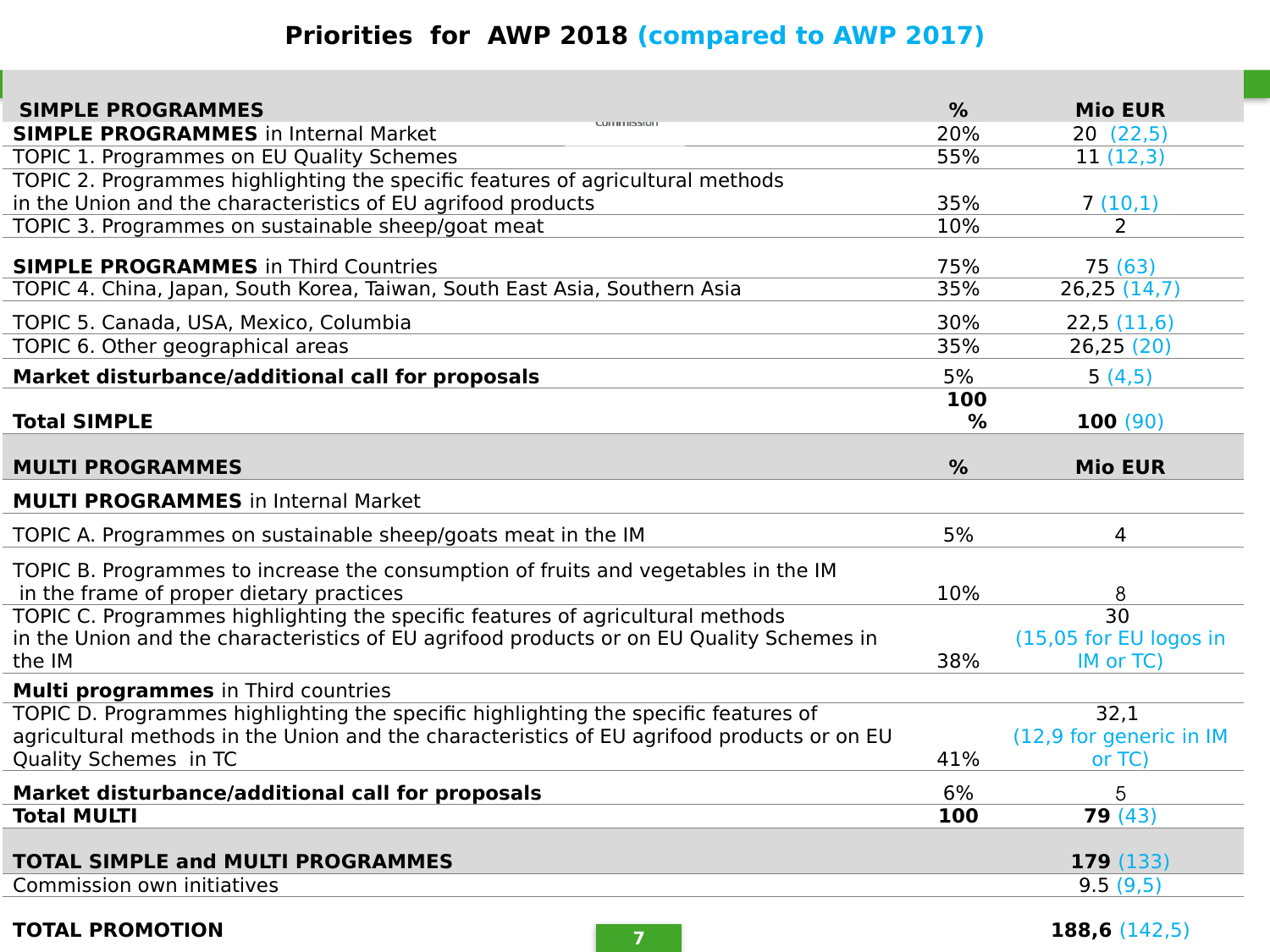

Priorities  for  AWP 2018 (compared to AWP 2017)
| SIMPLE PROGRAMMES | % | Mio EUR |
| --- | --- | --- |
| SIMPLE PROGRAMMES in Internal Market | 20% | 20 (22,5) |
| TOPIC 1. Programmes on EU Quality Schemes | 55% | 11 (12,3) |
| TOPIC 2. Programmes highlighting the specific features of agricultural methods in the Union and the characteristics of EU agrifood products | 35% | 7 (10,1) |
| TOPIC 3. Programmes on sustainable sheep/goat meat | 10% | 2 |
| SIMPLE PROGRAMMES in Third Countries | 75% | 75 (63) |
| TOPIC 4. China, Japan, South Korea, Taiwan, South East Asia, Southern Asia | 35% | 26,25 (14,7) |
| TOPIC 5. Canada, USA, Mexico, Columbia | 30% | 22,5 (11,6) |
| TOPIC 6. Other geographical areas | 35% | 26,25 (20) |
| Market disturbance/additional call for proposals | 5% | 5 (4,5) |
| Total SIMPLE | 100% | 100 (90) |
| MULTI PROGRAMMES | % | Mio EUR |
| MULTI PROGRAMMES in Internal Market |  |  |
| TOPIC A. Programmes on sustainable sheep/goats meat in the IM | 5% | 4 |
| TOPIC B. Programmes to increase the consumption of fruits and vegetables in the IM in the frame of proper dietary practices | 10% | 8 |
| TOPIC C. Programmes highlighting the specific features of agricultural methods in the Union and the characteristics of EU agrifood products or on EU Quality Schemes in the IM | 38% | 30 (15,05 for EU logos in IM or TC) |
| Multi programmes in Third countries |  |  |
| TOPIC D. Programmes highlighting the specific highlighting the specific features of agricultural methods in the Union and the characteristics of EU agrifood products or on EU Quality Schemes in TC | 41% | 32,1 (12,9 for generic in IM or TC) |
| Market disturbance/additional call for proposals | 6% | 5 |
| Total MULTI | 100 | 79 (43) |
| TOTAL SIMPLE and MULTI PROGRAMMES |  | 179 (133) |
| Commission own initiatives |  | 9.5 (9,5) |
| TOTAL PROMOTION |  | 188,6 (142,5) |

7